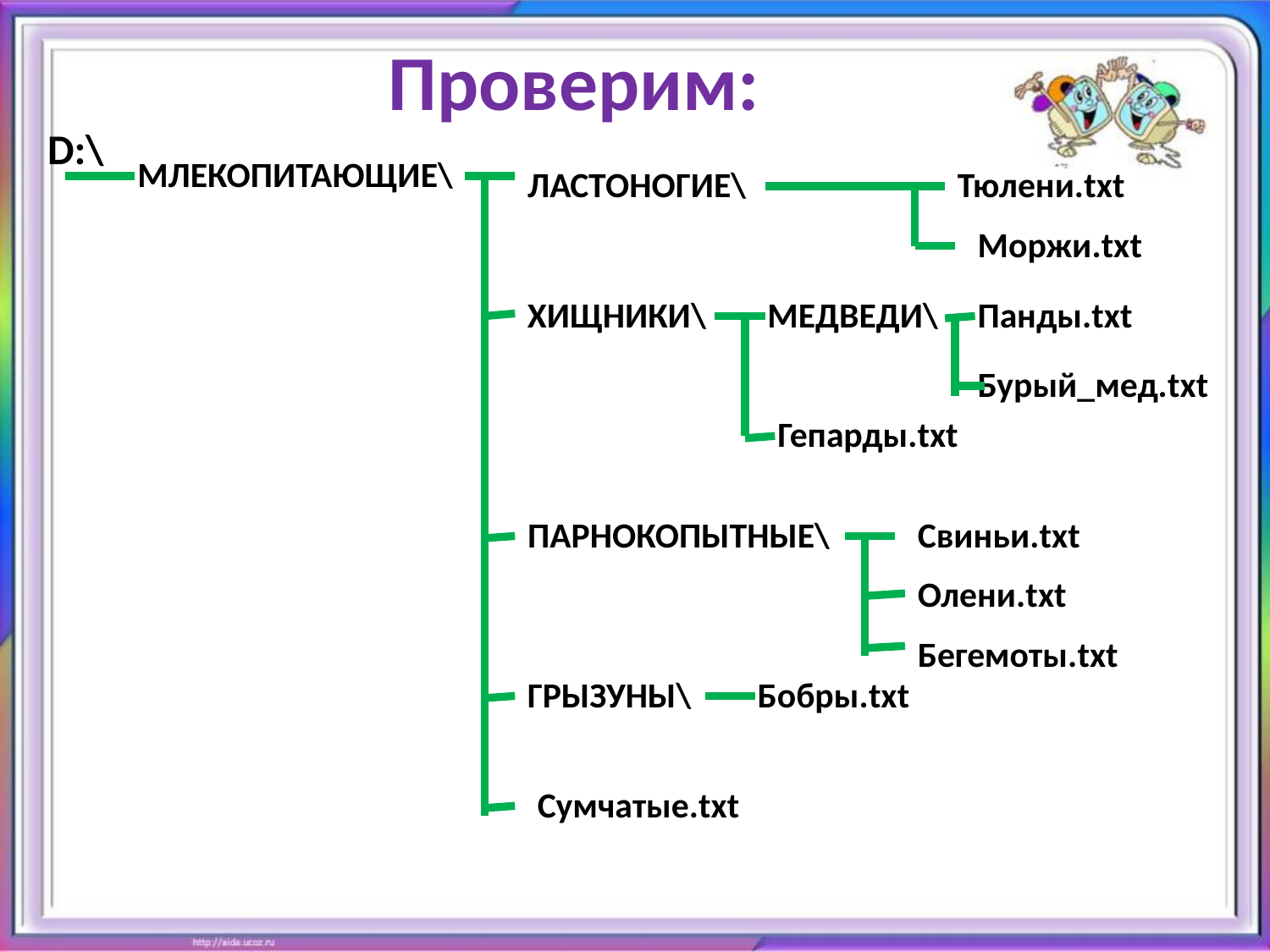

Проверим:
D:\
МЛЕКОПИТАЮЩИЕ\
ЛАСТОНОГИЕ\
Тюлени.txt
Моржи.txt
ХИЩНИКИ\
МЕДВЕДИ\
Панды.txt
Бурый_мед.txt
Гепарды.txt
ПАРНОКОПЫТНЫЕ\
Свиньи.txt
Олени.txt
Бегемоты.txt
ГРЫЗУНЫ\
Бобры.txt
Сумчатые.txt